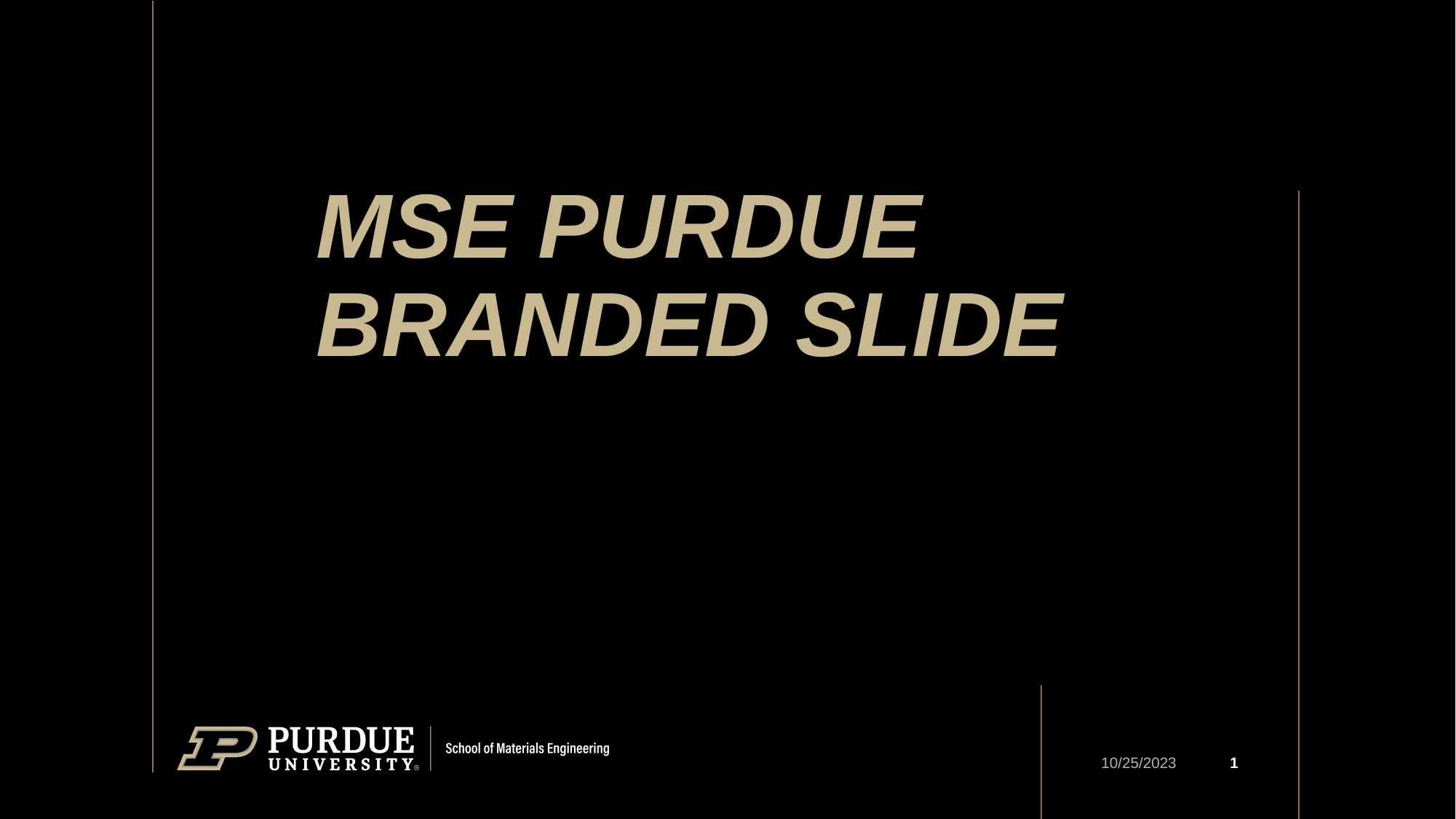

# MSE Purdue branded slide

1
10/25/2023